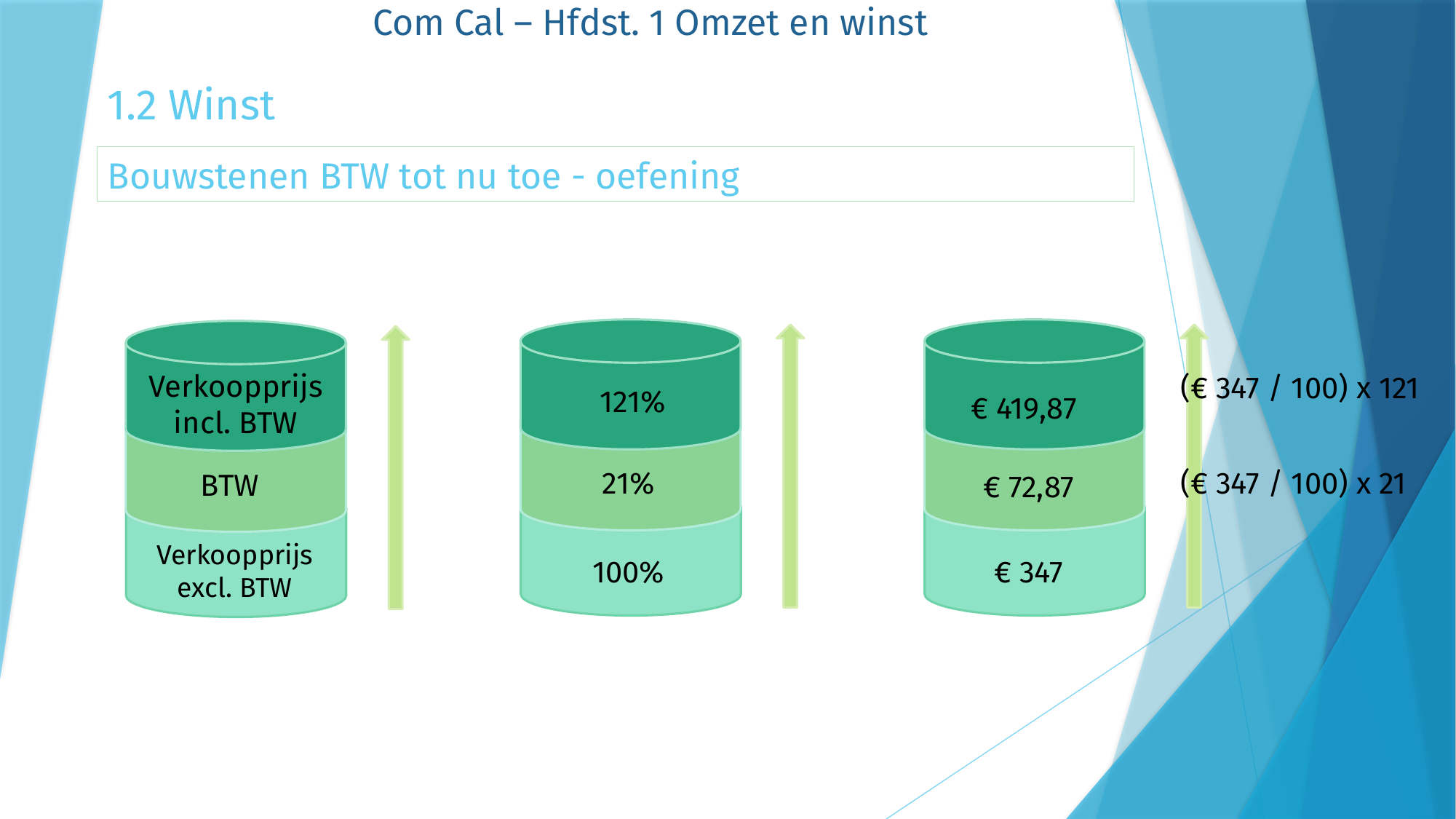

Com Cal – Hfdst. 1 Omzet en winst
1.2 Winst
Bouwstenen BTW tot nu toe - oefening

Verkoopprijs incl. BTW
(€ 347 / 100) x 121
121%
€ 419,87

21%
(€ 347 / 100) x 21
BTW
€ 72,87

Verkoopprijs excl. BTW
100%
€ 347